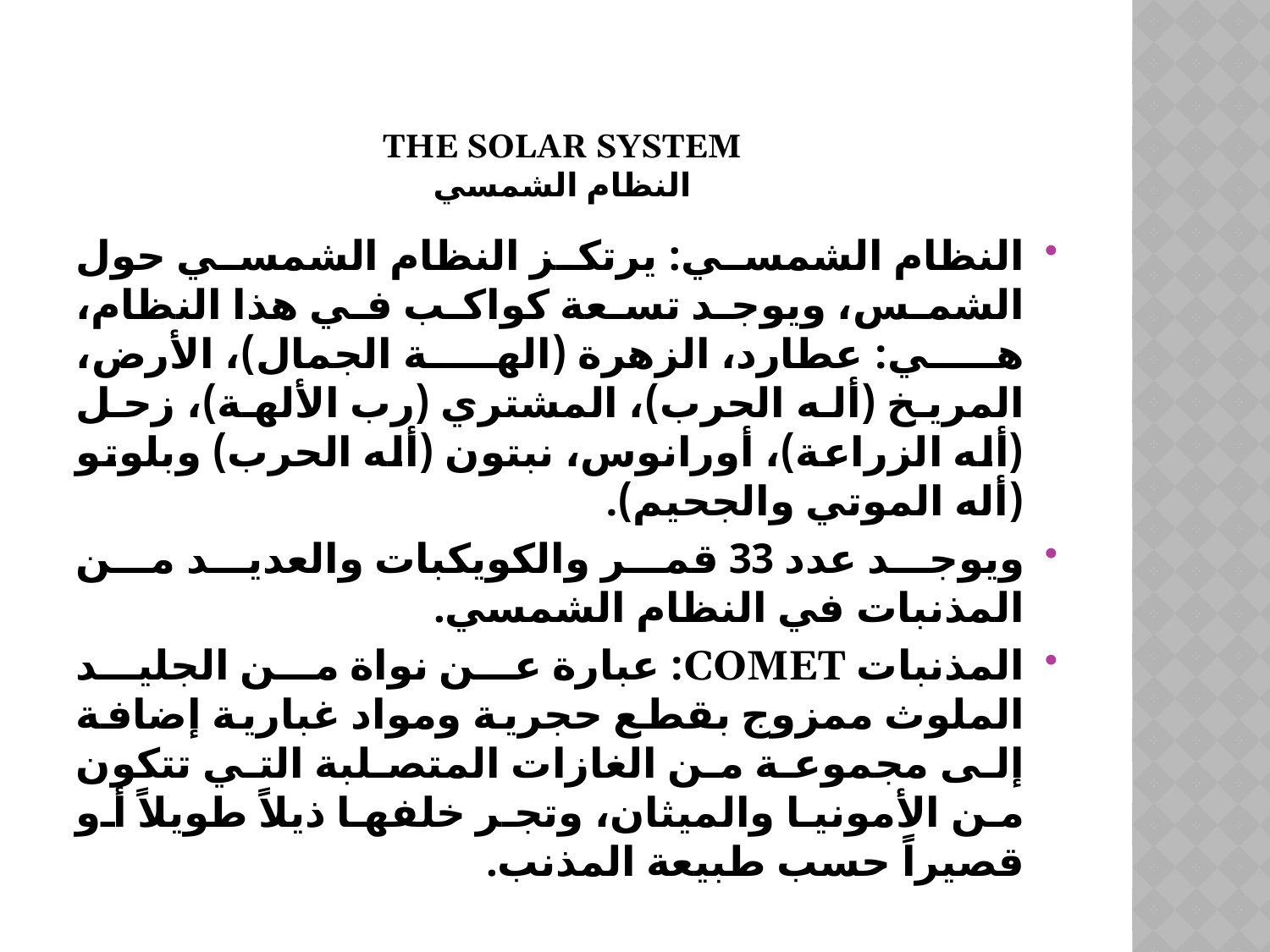

# The solar system النظام الشمسي
النظام الشمسي: يرتكز النظام الشمسي حول الشمس، ويوجد تسعة كواكب في هذا النظام، هي: عطارد، الزهرة (الهة الجمال)، الأرض، المريخ (أله الحرب)، المشتري (رب الألهة)، زحل (أله الزراعة)، أورانوس، نبتون (أله الحرب) وبلوتو (أله الموتي والجحيم).
ويوجد عدد 33 قمر والكويكبات والعديد من المذنبات في النظام الشمسي.
المذنبات COMET: عبارة عن نواة من الجليد الملوث ممزوج بقطع حجرية ومواد غبارية إضافة إلى مجموعة من الغازات المتصلبة التي تتكون من الأمونيا والميثان، وتجر خلفها ذيلاً طويلاً أو قصيراً حسب طبيعة المذنب.